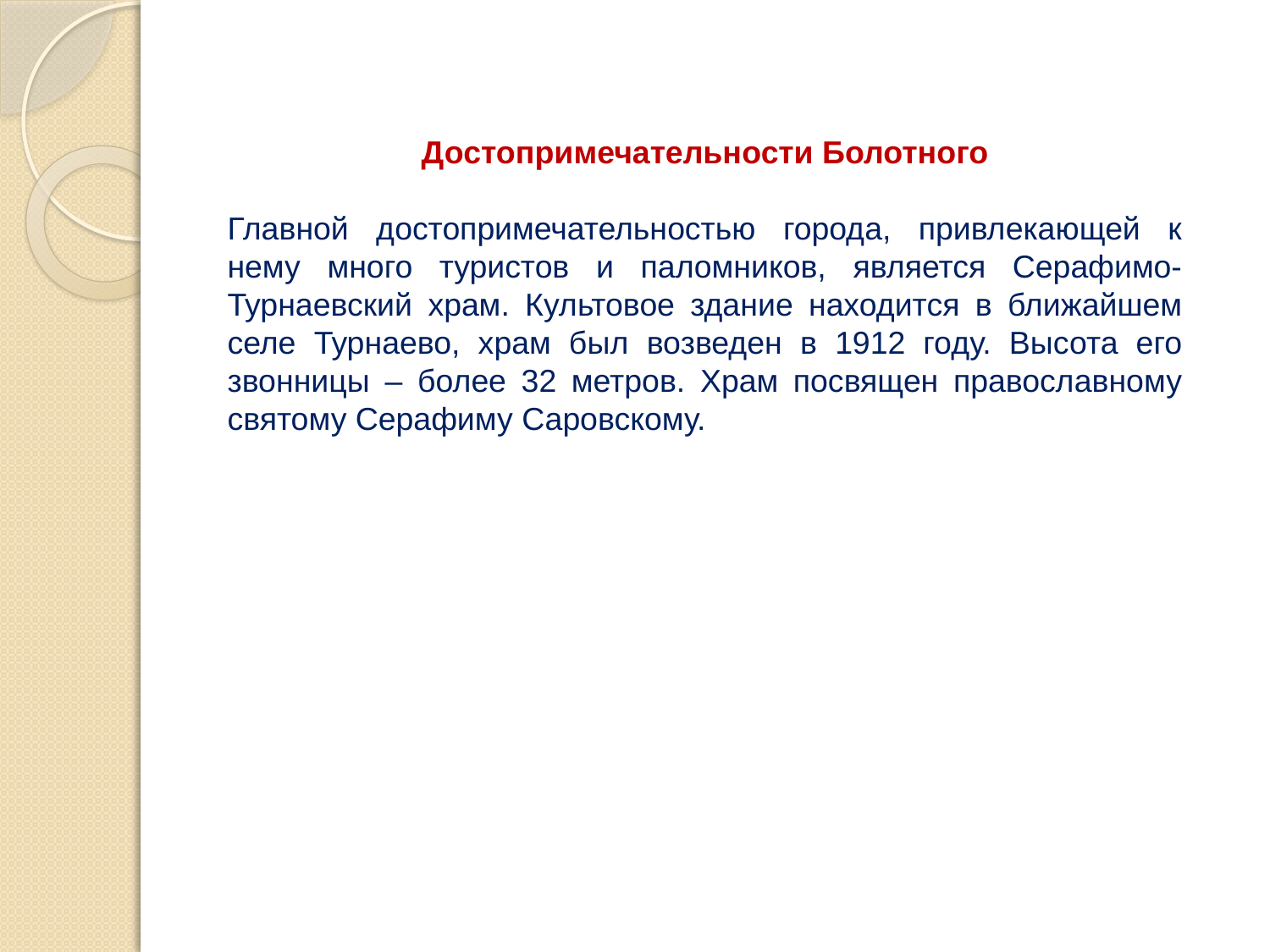

Достопримечательности Болотного

Главной достопримечательностью города, привлекающей к нему много туристов и паломников, является Серафимо-Турнаевский храм. Культовое здание находится в ближайшем селе Турнаево, храм был возведен в 1912 году. Высота его звонницы – более 32 метров. Храм посвящен православному святому Серафиму Саровскому.